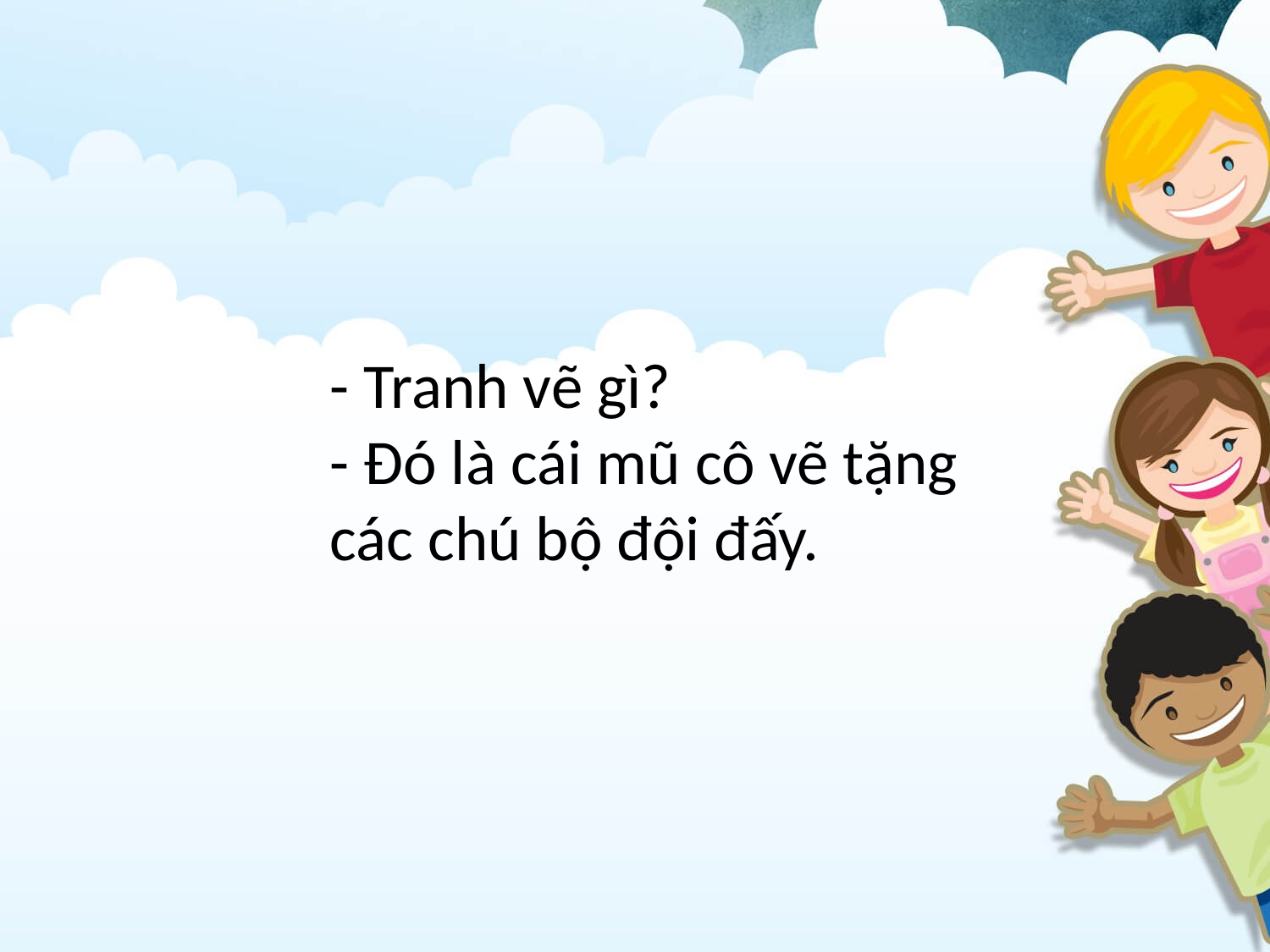

- Tranh vẽ gì?
- Đó là cái mũ cô vẽ tặng các chú bộ đội đấy.